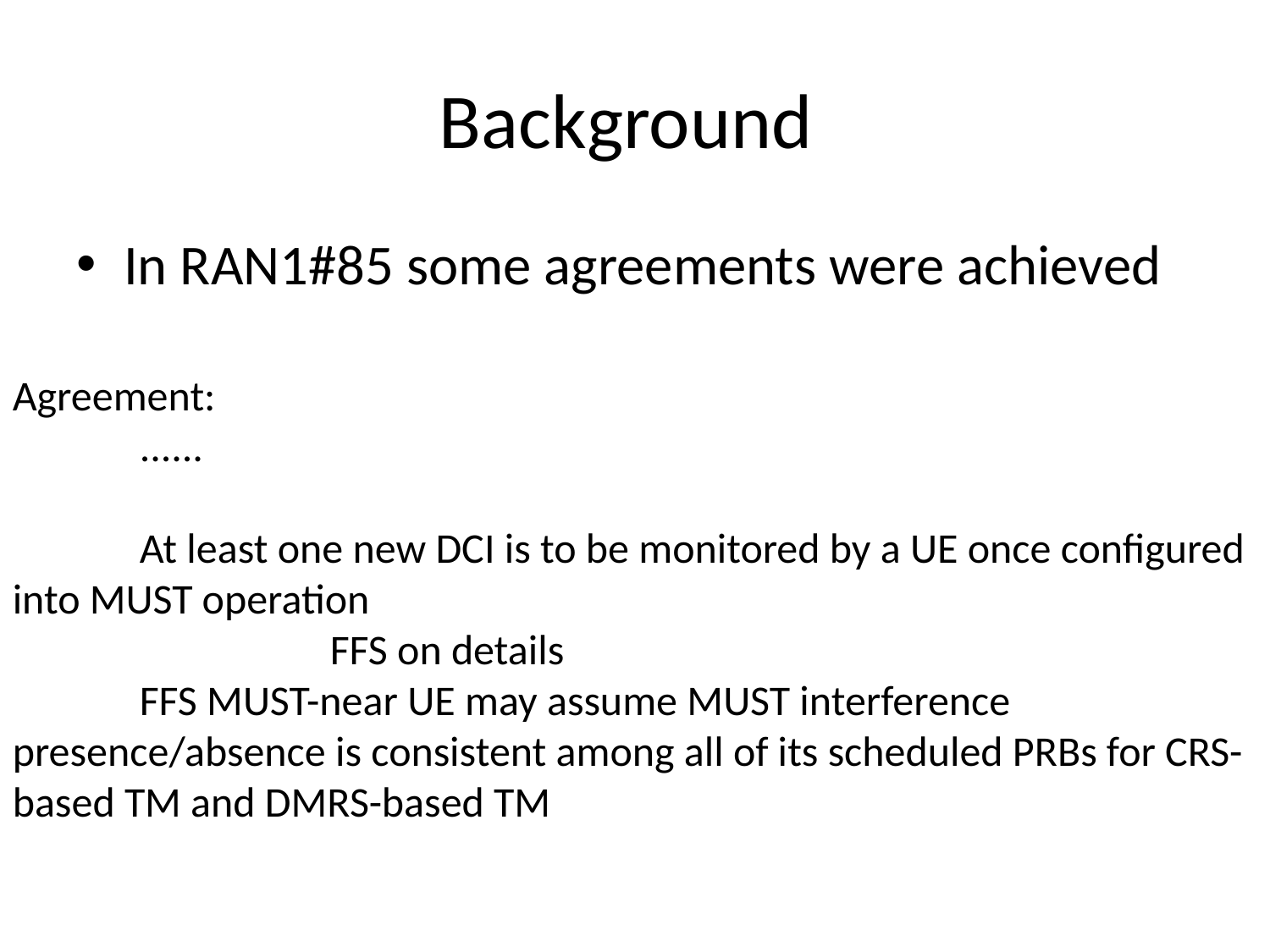

# Background
In RAN1#85 some agreements were achieved
Agreement:
	......

	At least one new DCI is to be monitored by a UE once configured into MUST operation
		FFS on details
	FFS MUST-near UE may assume MUST interference presence/absence is consistent among all of its scheduled PRBs for CRS-based TM and DMRS-based TM